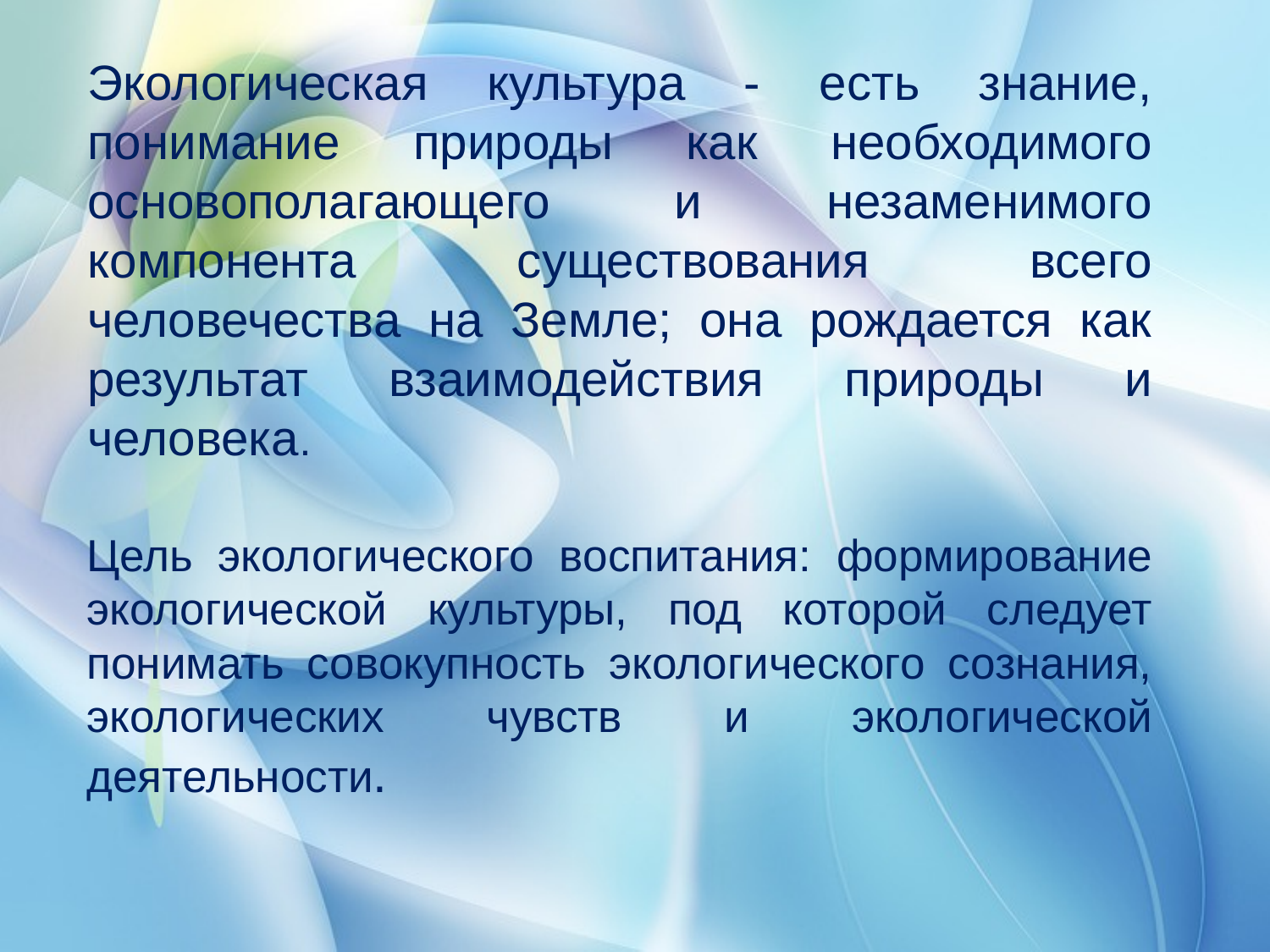

# Экологическая культура - есть знание, понимание природы как необходимого основополагающего и незаменимого компонента существования всего человечества на Земле; она рождается как результат взаимодействия природы и человека.

Цель экологического воспитания: формирование экологической культуры, под которой следует понимать совокупность экологического сознания, экологических чувств и экологической деятельности.